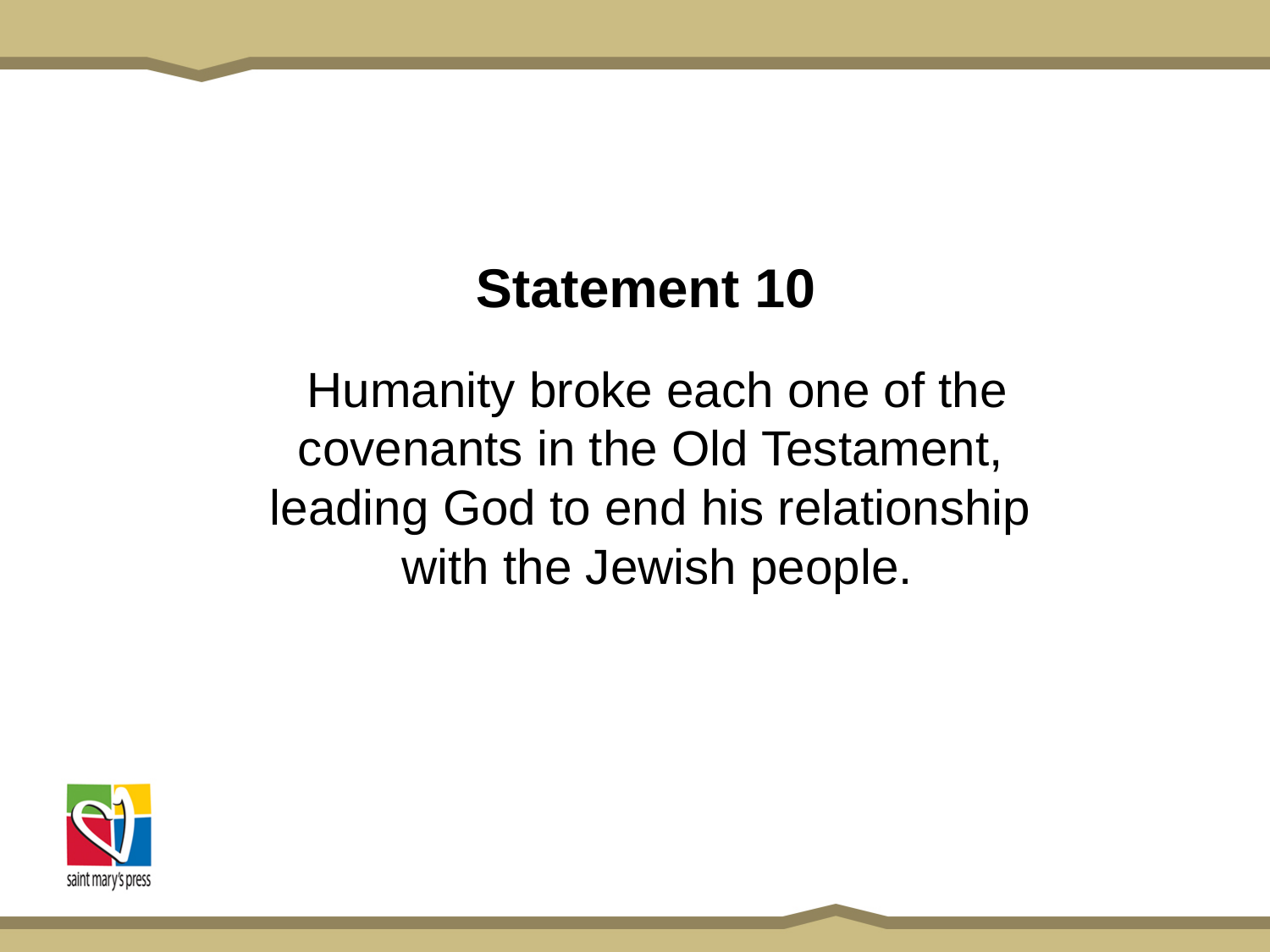

# Statement 10
Humanity broke each one of the covenants in the Old Testament,
leading God to end his relationship
with the Jewish people.